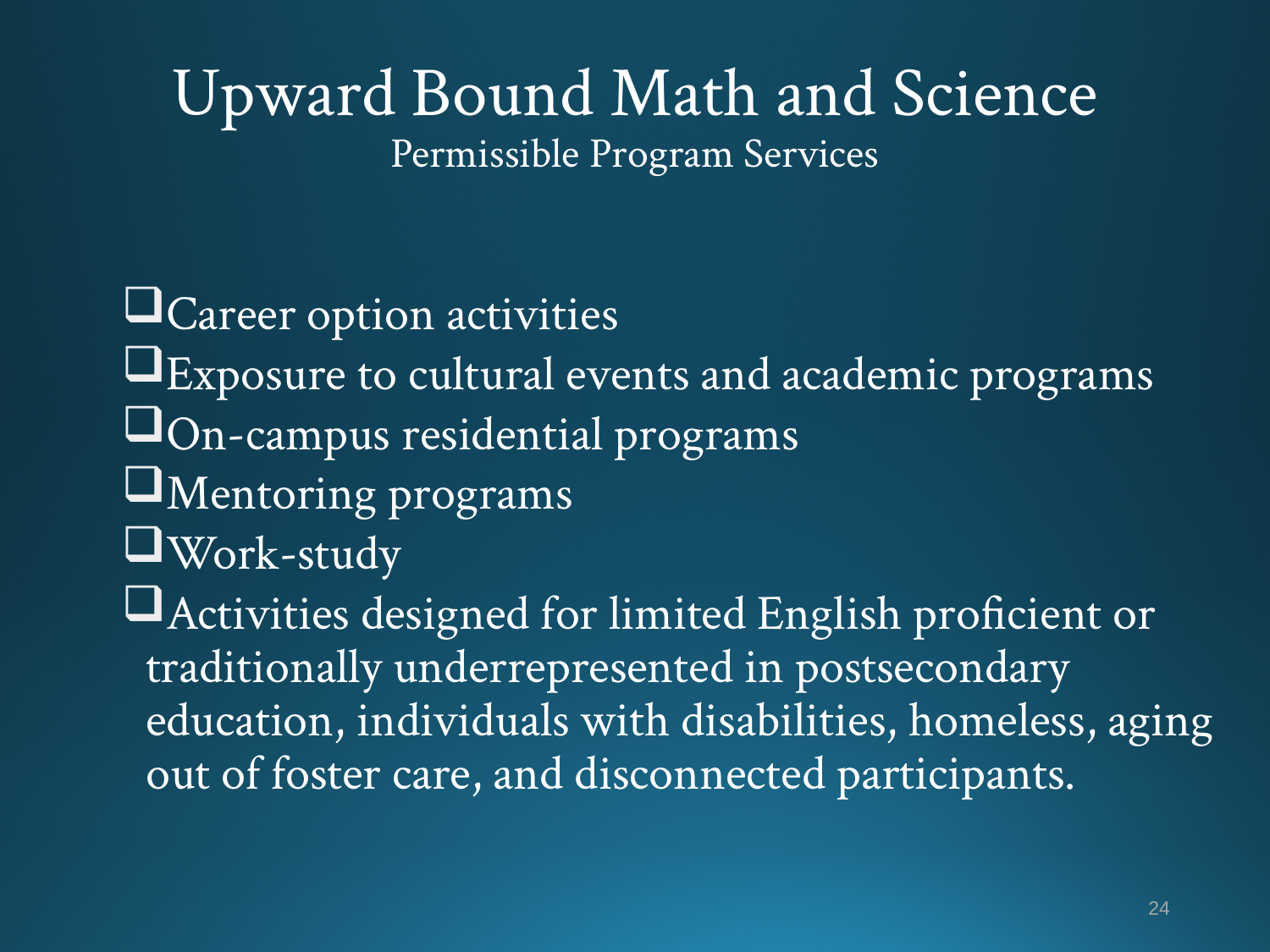

# Upward Bound Math and Science Permissible Program Services
Career option activities
Exposure to cultural events and academic programs
On-campus residential programs
Mentoring programs
Work-study
Activities designed for limited English proficient or traditionally underrepresented in postsecondary education, individuals with disabilities, homeless, aging out of foster care, and disconnected participants.
24